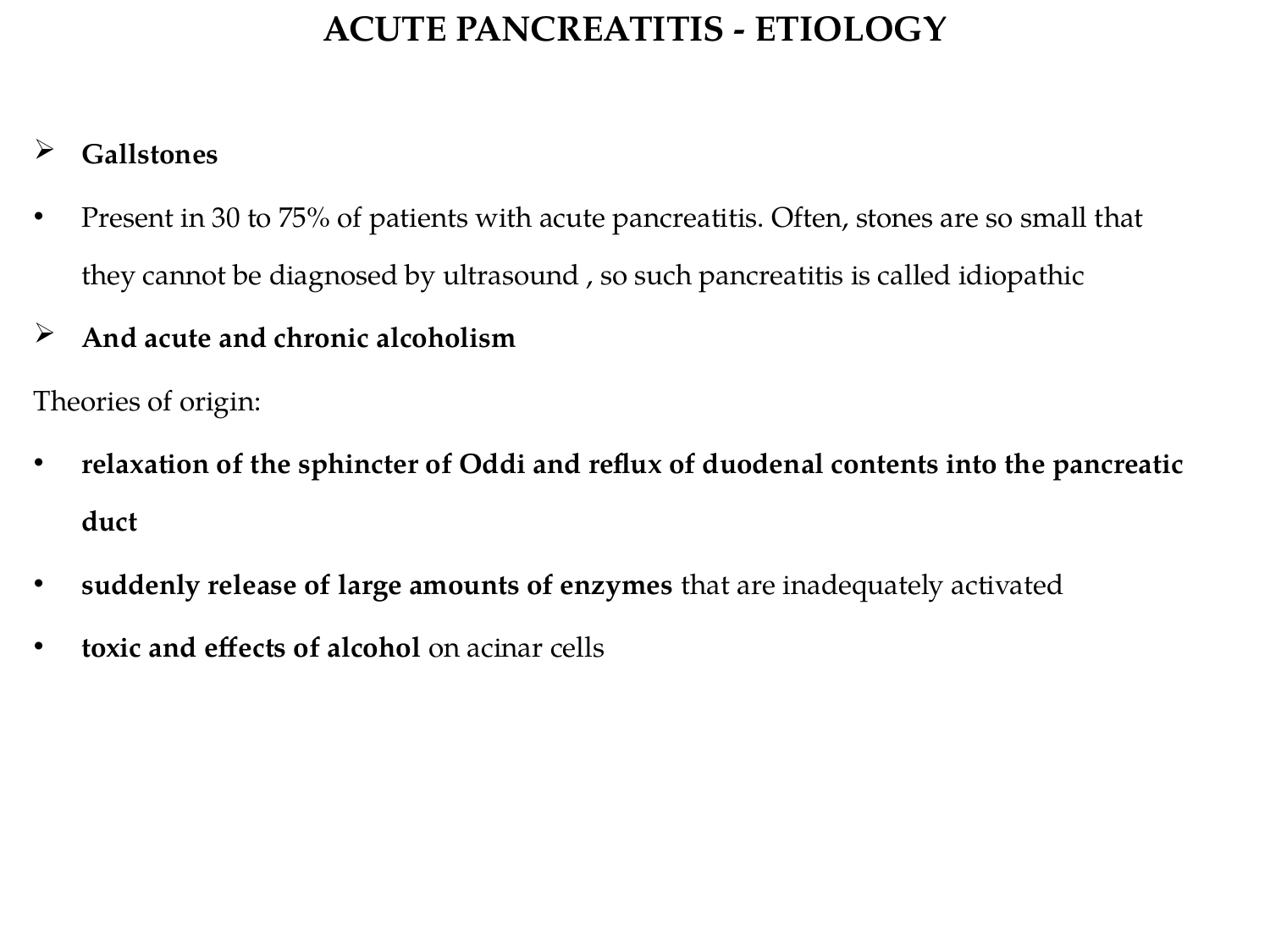

ACUTE PANCREATITIS - ETIOLOGY
Gallstones
Present in 30 to 75% of patients with acute pancreatitis. Often, stones are so small that they cannot be diagnosed by ultrasound , so such pancreatitis is called idiopathic
And acute and chronic alcoholism
Theories of origin:
relaxation of the sphincter of Oddi and reflux of duodenal contents into the pancreatic duct
suddenly release of large amounts of enzymes that are inadequately activated
toxic and effects of alcohol on acinar cells